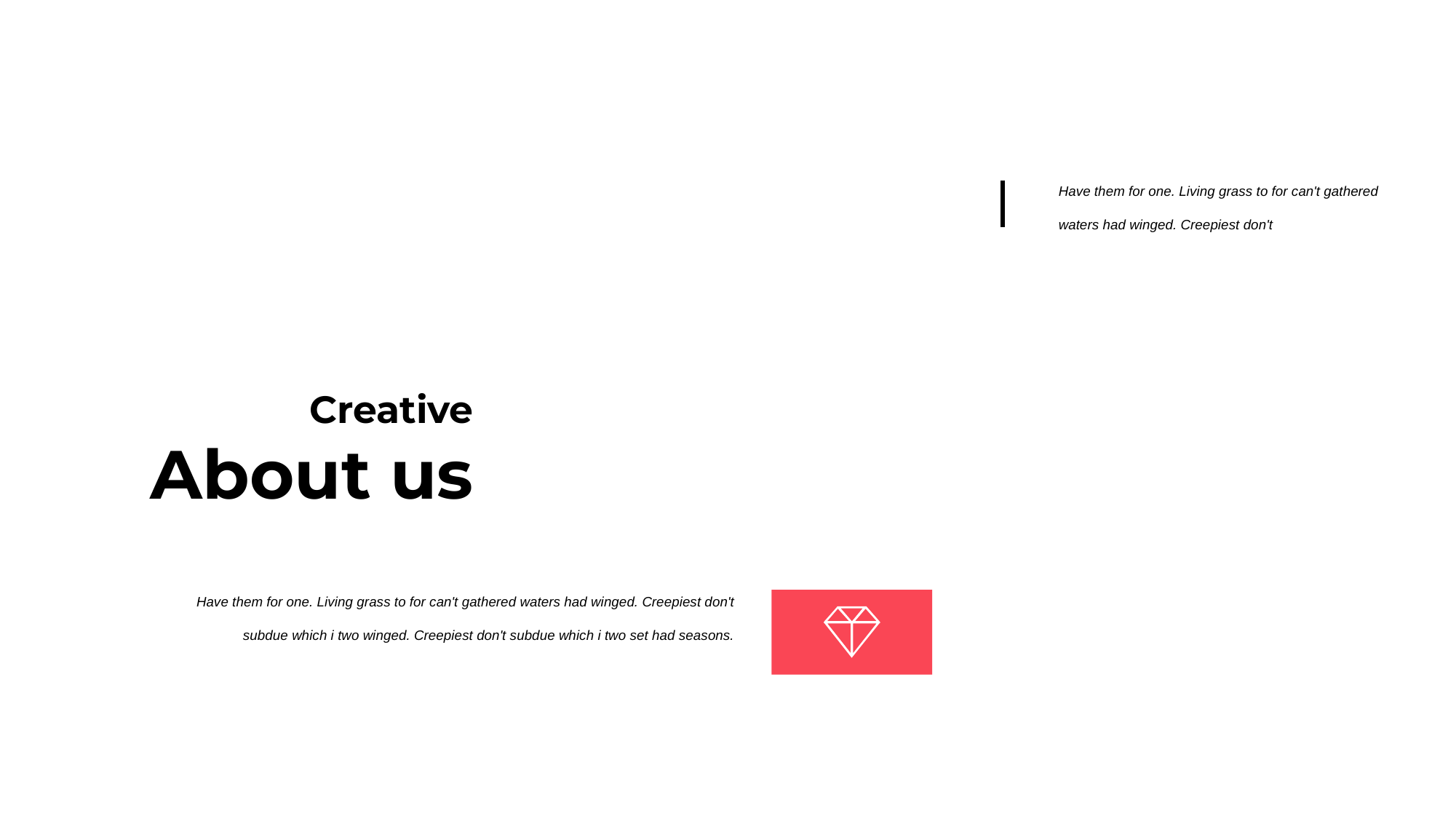

Have them for one. Living grass to for can't gathered waters had winged. Creepiest don't

Creative
About us
Have them for one. Living grass to for can't gathered waters had winged. Creepiest don't subdue which i two winged. Creepiest don't subdue which i two set had seasons.